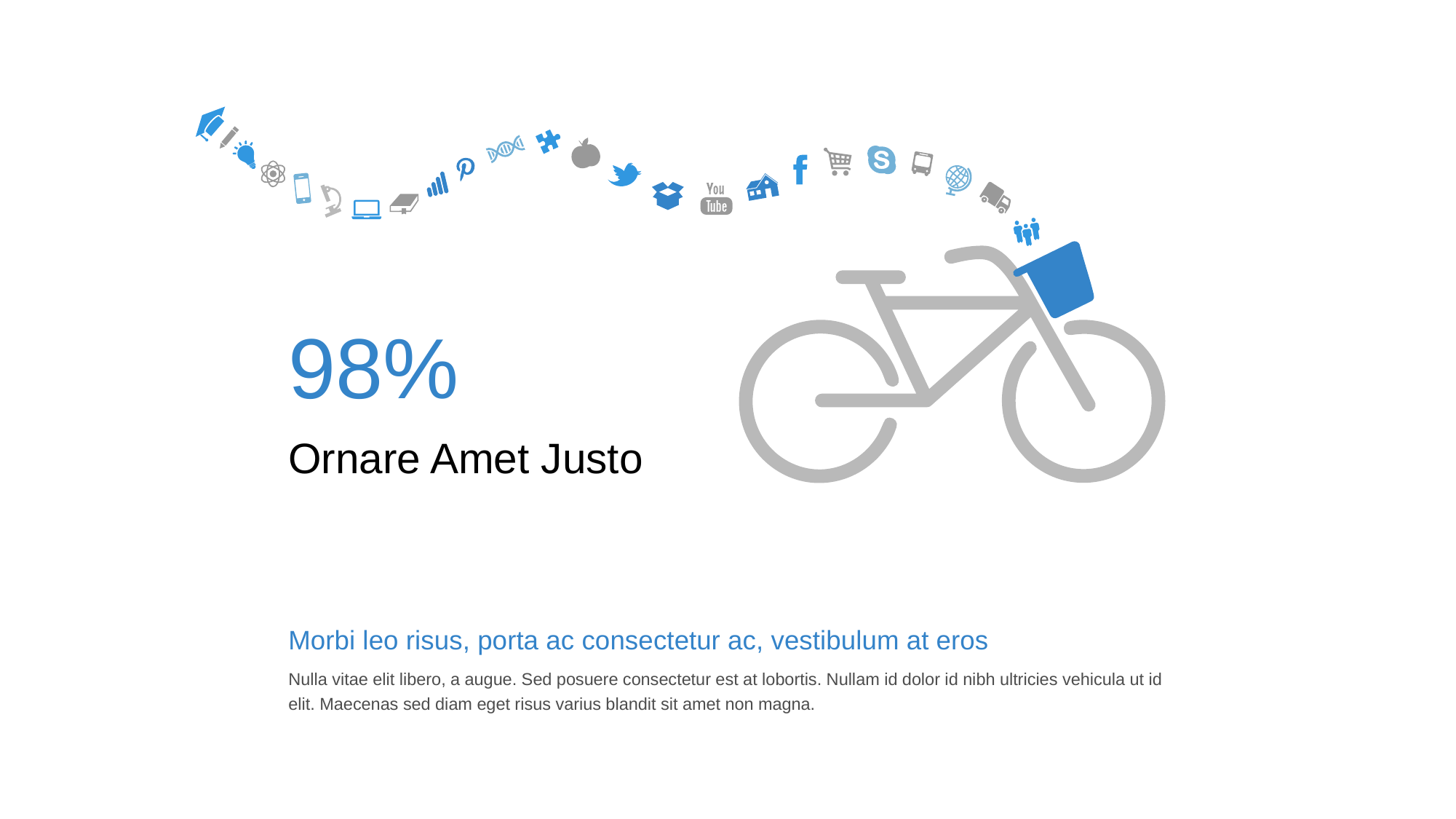

98%
Ornare Amet Justo
Morbi leo risus, porta ac consectetur ac, vestibulum at eros
Nulla vitae elit libero, a augue. Sed posuere consectetur est at lobortis. Nullam id dolor id nibh ultricies vehicula ut id elit. Maecenas sed diam eget risus varius blandit sit amet non magna.